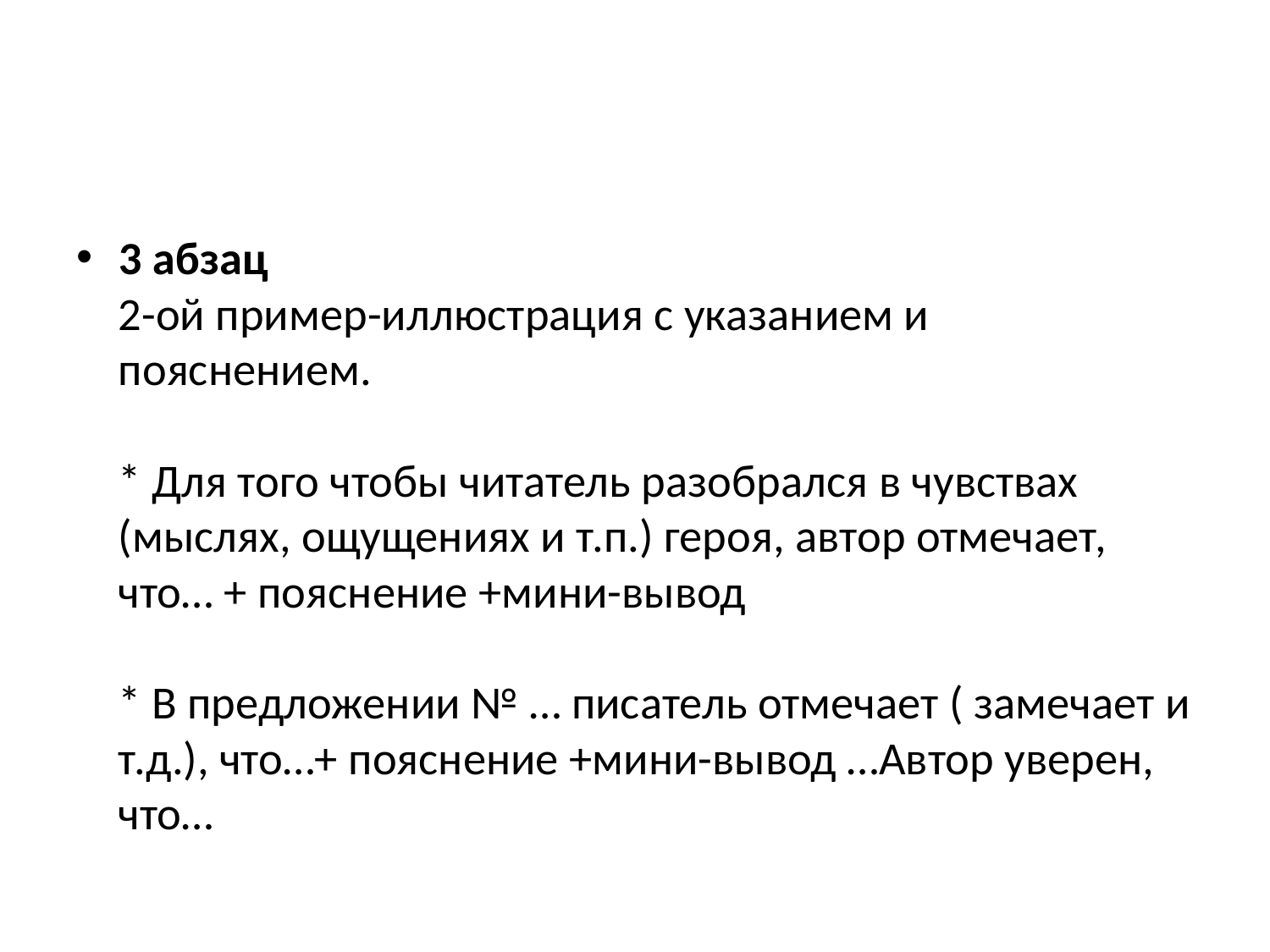

#
3 абзац
2-ой пример-иллюстрация с указанием и пояснением.
* Для того чтобы читатель разобрался в чувствах (мыслях, ощущениях и т.п.) героя, автор отмечает, что… + пояснение +мини-вывод
* В предложении № … писатель отмечает ( замечает и т.д.), что…+ пояснение +мини-вывод …Автор уверен, что…